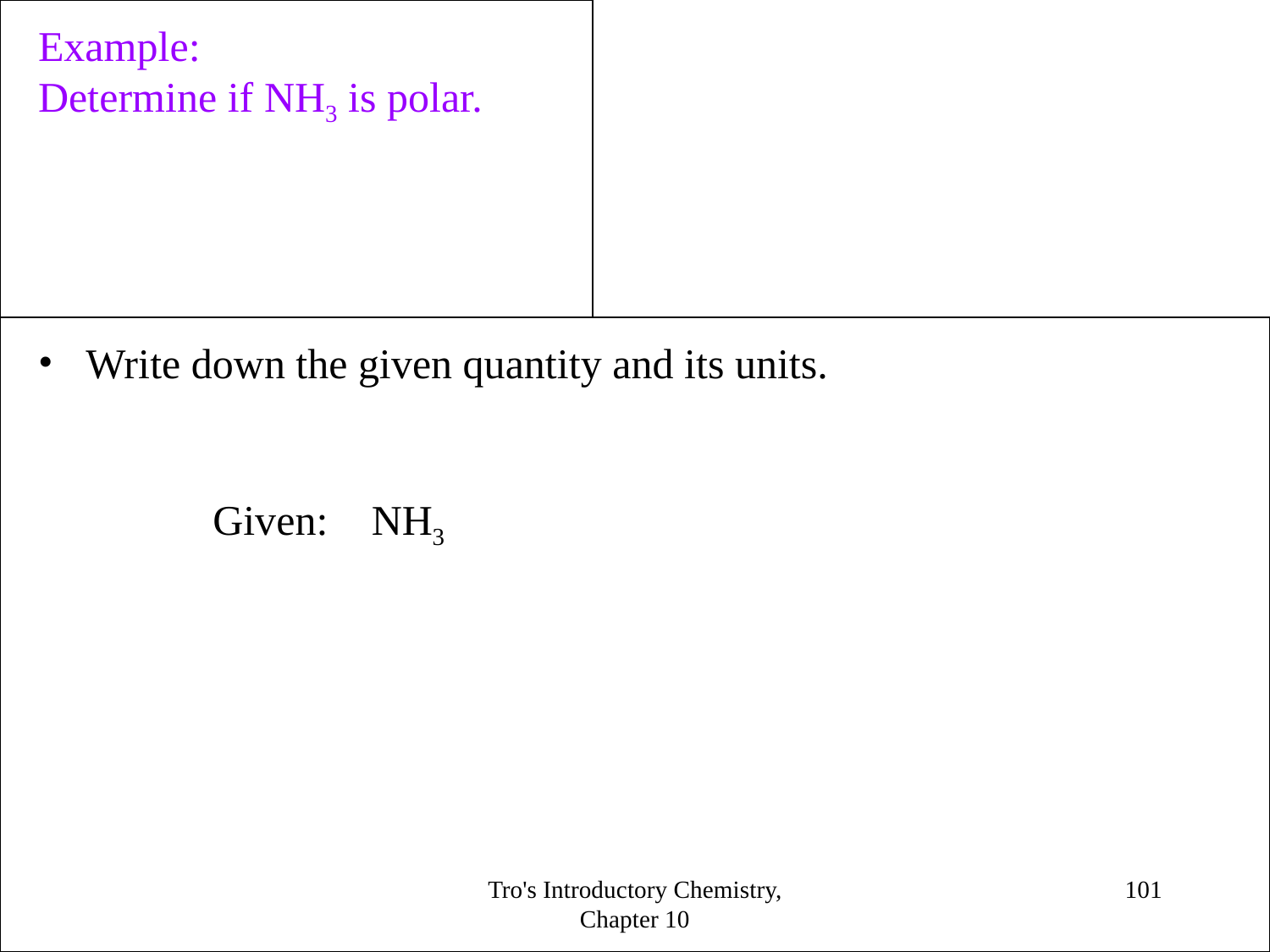

Example:
Determine if NH3 is polar.
Write down the given quantity and its units.
		Given: 	   NH3

Tro's Introductory Chemistry, Chapter 10
101